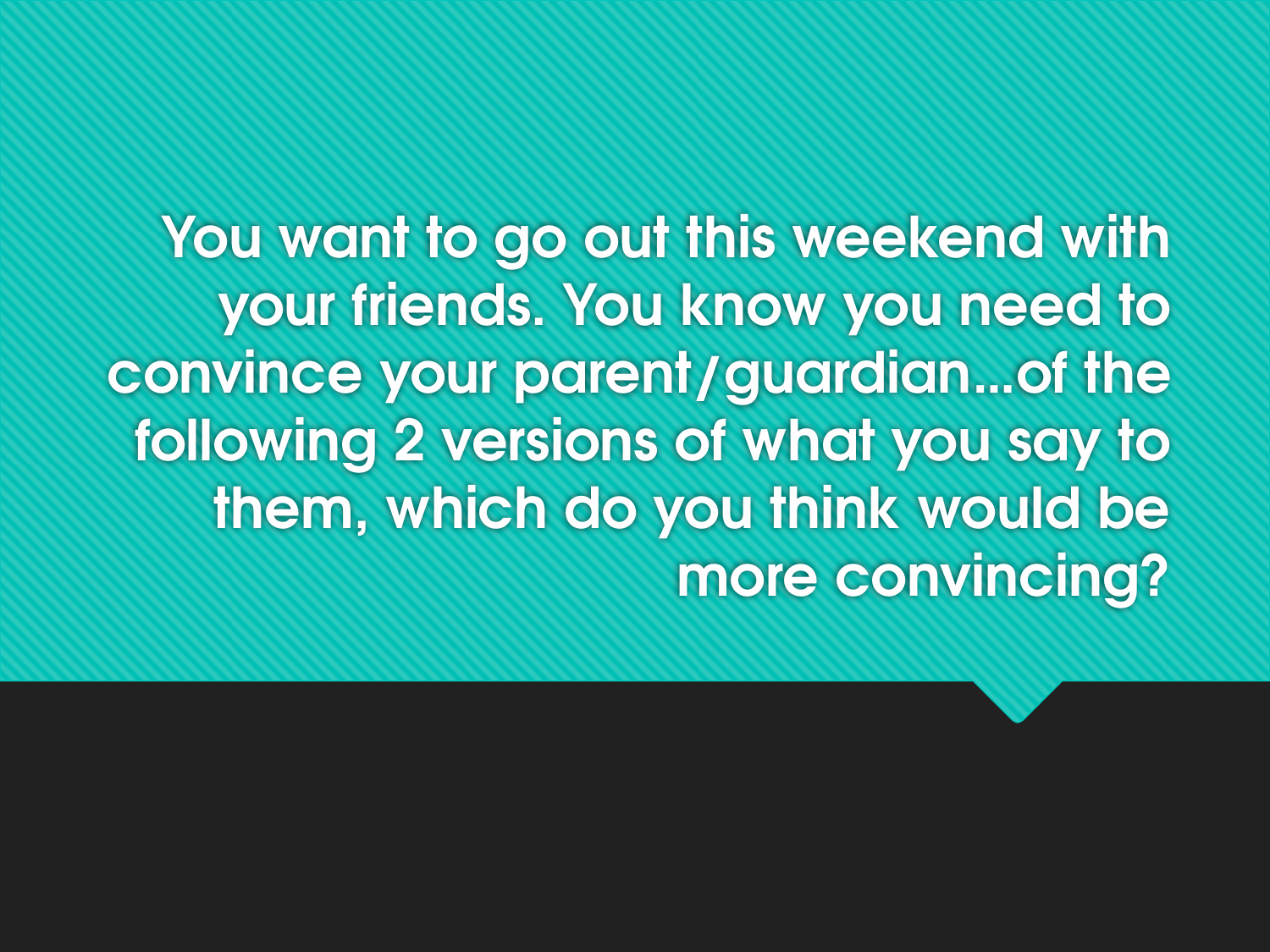

# You want to go out this weekend with your friends. You know you need to convince your parent/guardian…of the following 2 versions of what you say to them, which do you think would be more convincing?